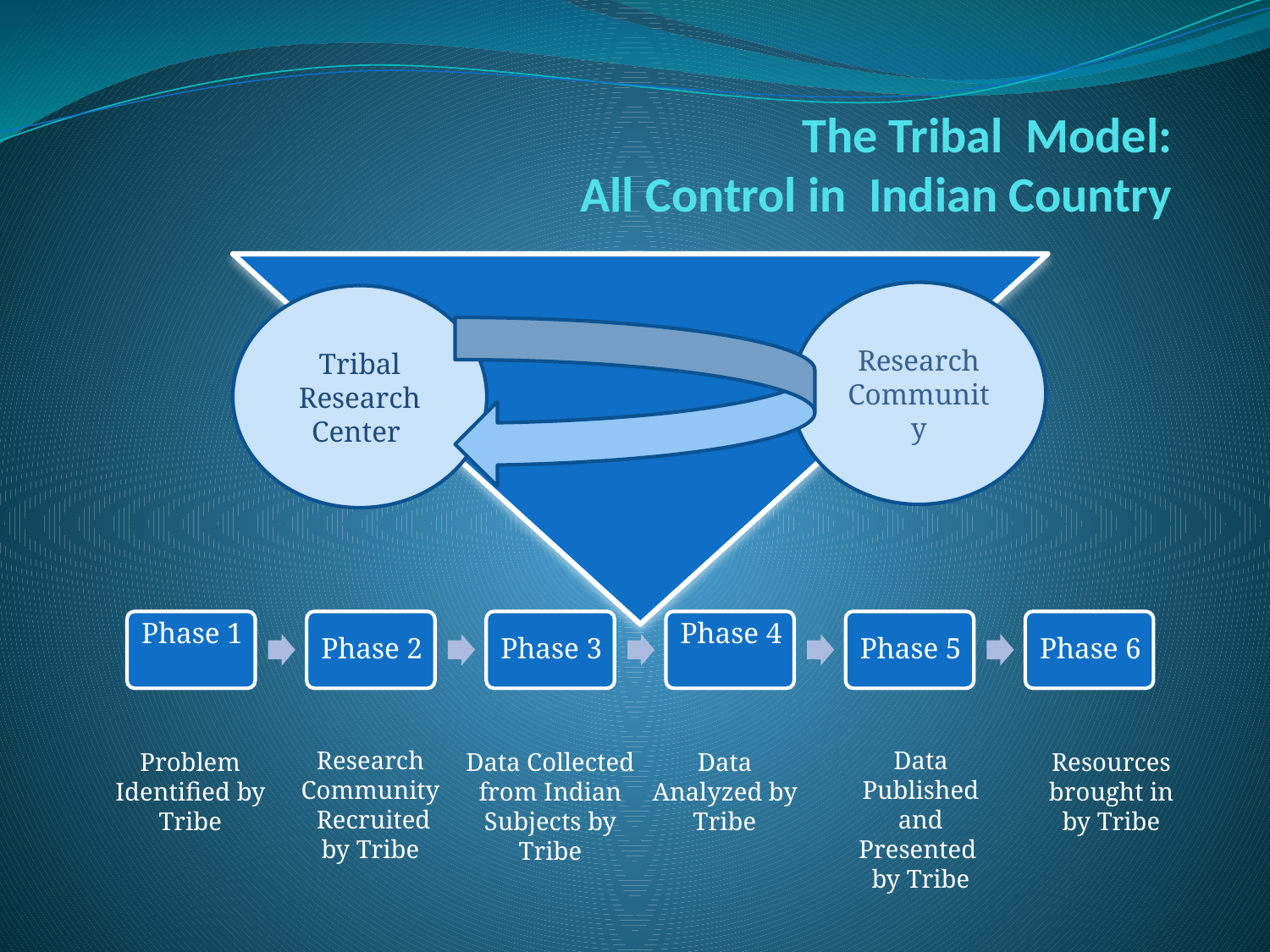

# The Tribal  Model: All Control in  Indian Country

Research
Community
Tribal Research Center

Phase 1

Phase 2

Phase 3

Phase 4

Phase 5

Phase 6
Research Community  Recruited by Tribe
Data Published and Presented  by Tribe
Problem Identified by Tribe
Data Collected from Indian Subjects by Tribe
Data Analyzed by Tribe
Resources brought in by Tribe